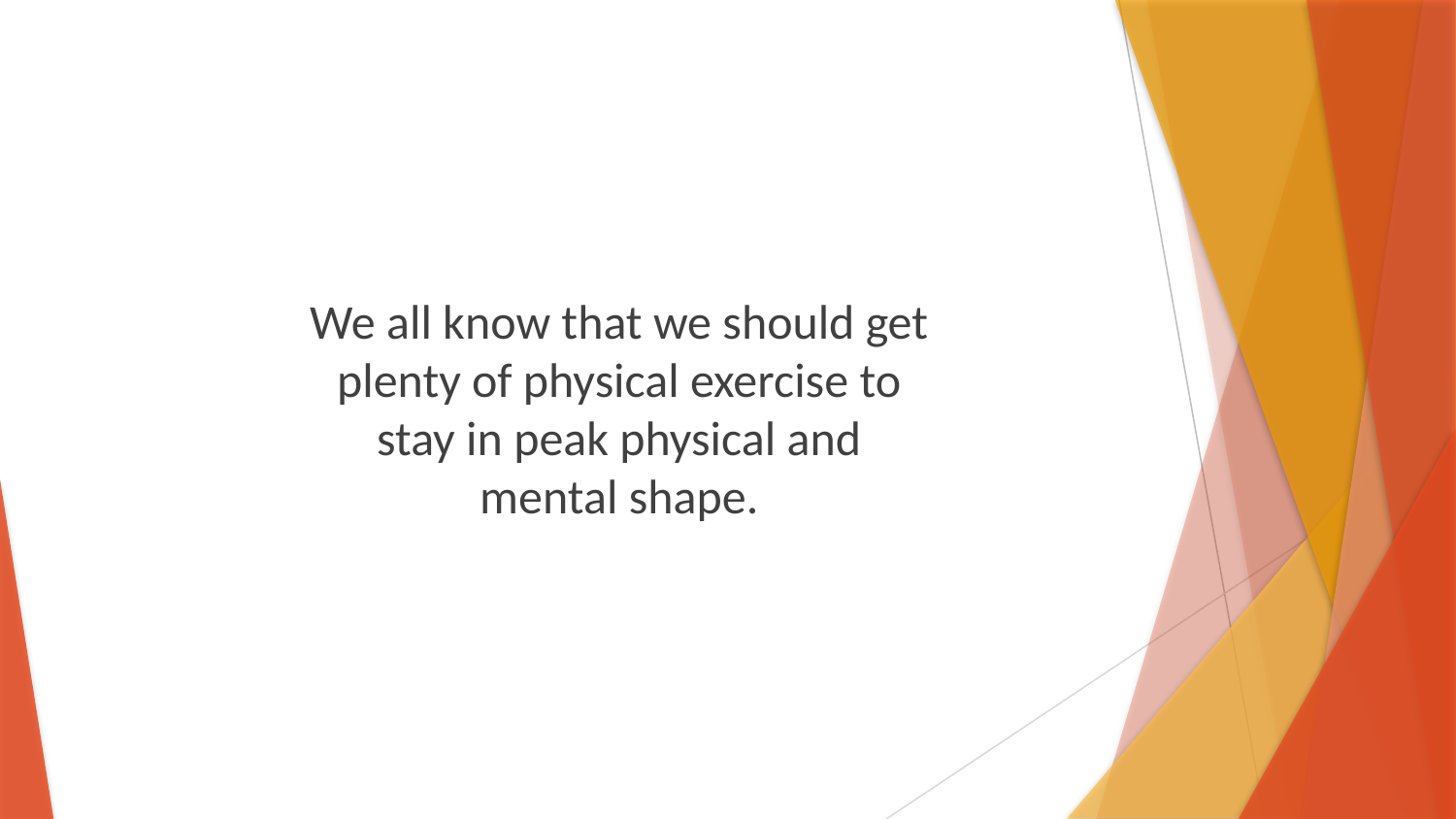

We all know that we should get plenty of physical exercise to stay in peak physical and mental shape.